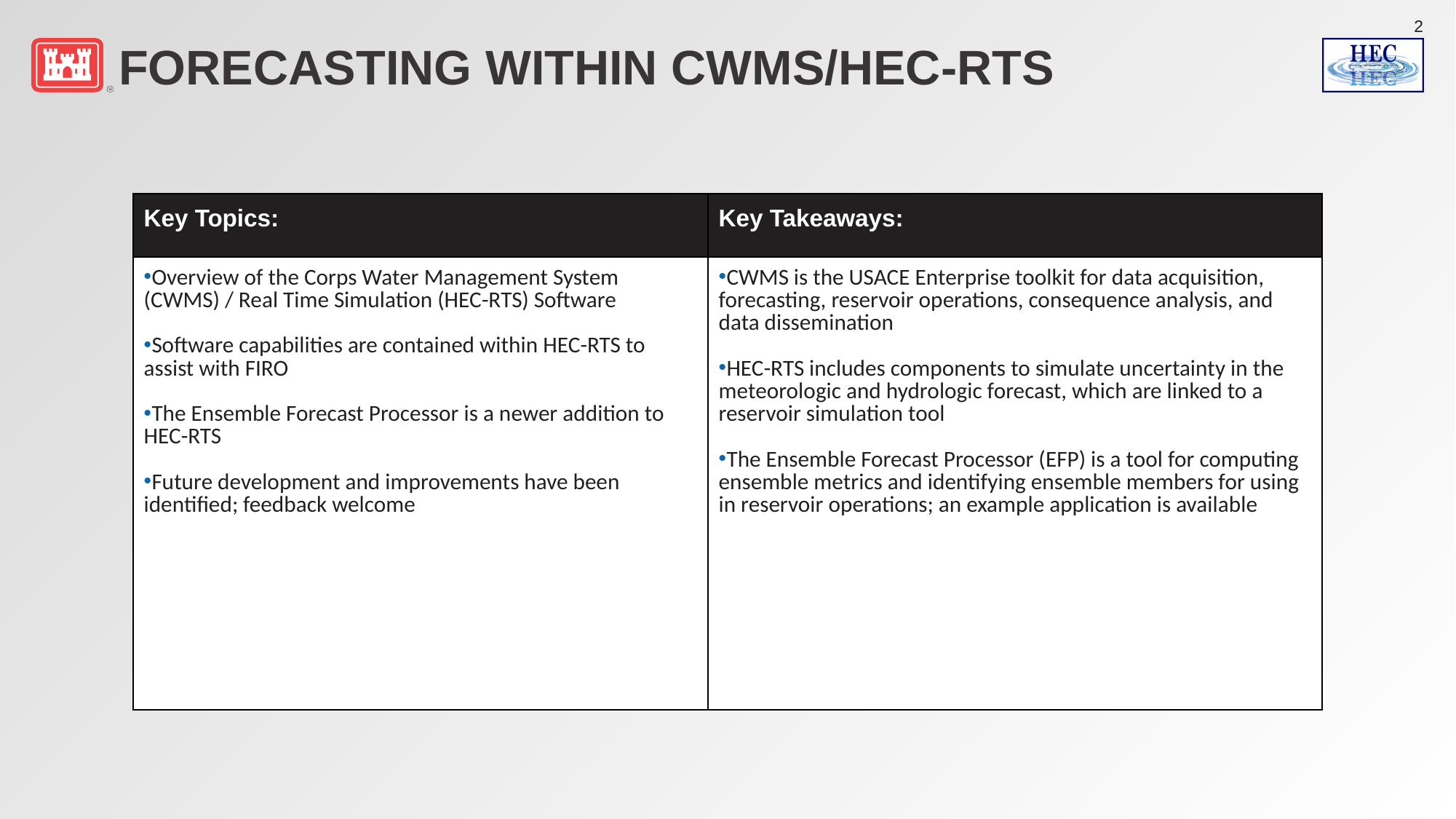

# Forecasting within CWMS/HEC-RTS
| Key Topics: | Key Takeaways: |
| --- | --- |
| Overview of the Corps Water Management System (CWMS) / Real Time Simulation (HEC-RTS) Software Software capabilities are contained within HEC-RTS to assist with FIRO The Ensemble Forecast Processor is a newer addition to HEC-RTS Future development and improvements have been identified; feedback welcome | CWMS is the USACE Enterprise toolkit for data acquisition, forecasting, reservoir operations, consequence analysis, and data dissemination HEC-RTS includes components to simulate uncertainty in the meteorologic and hydrologic forecast, which are linked to a reservoir simulation tool The Ensemble Forecast Processor (EFP) is a tool for computing ensemble metrics and identifying ensemble members for using in reservoir operations; an example application is available |